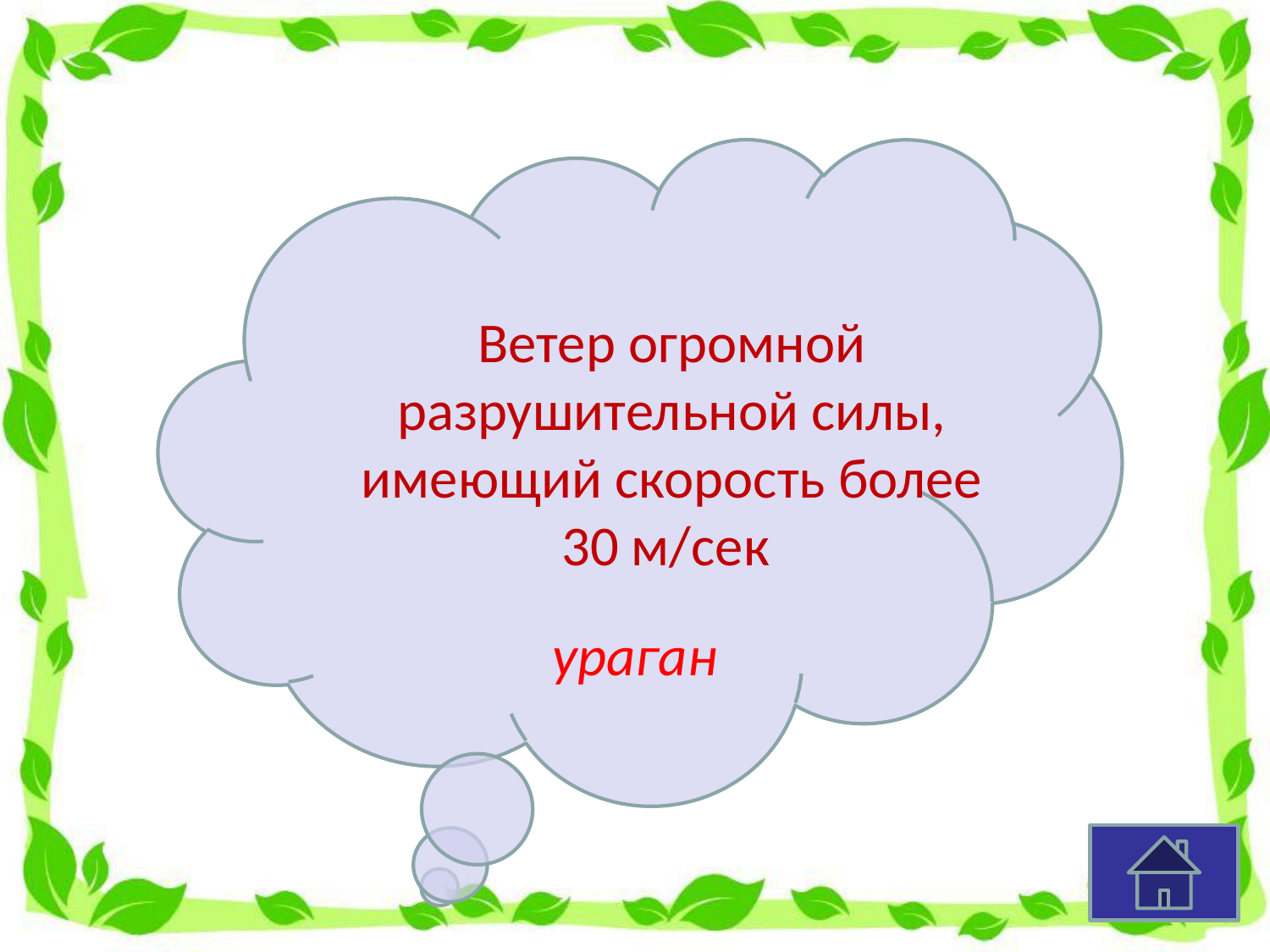

Ветер огромной разрушительной силы, имеющий скорость более 30 м/сек
ураган